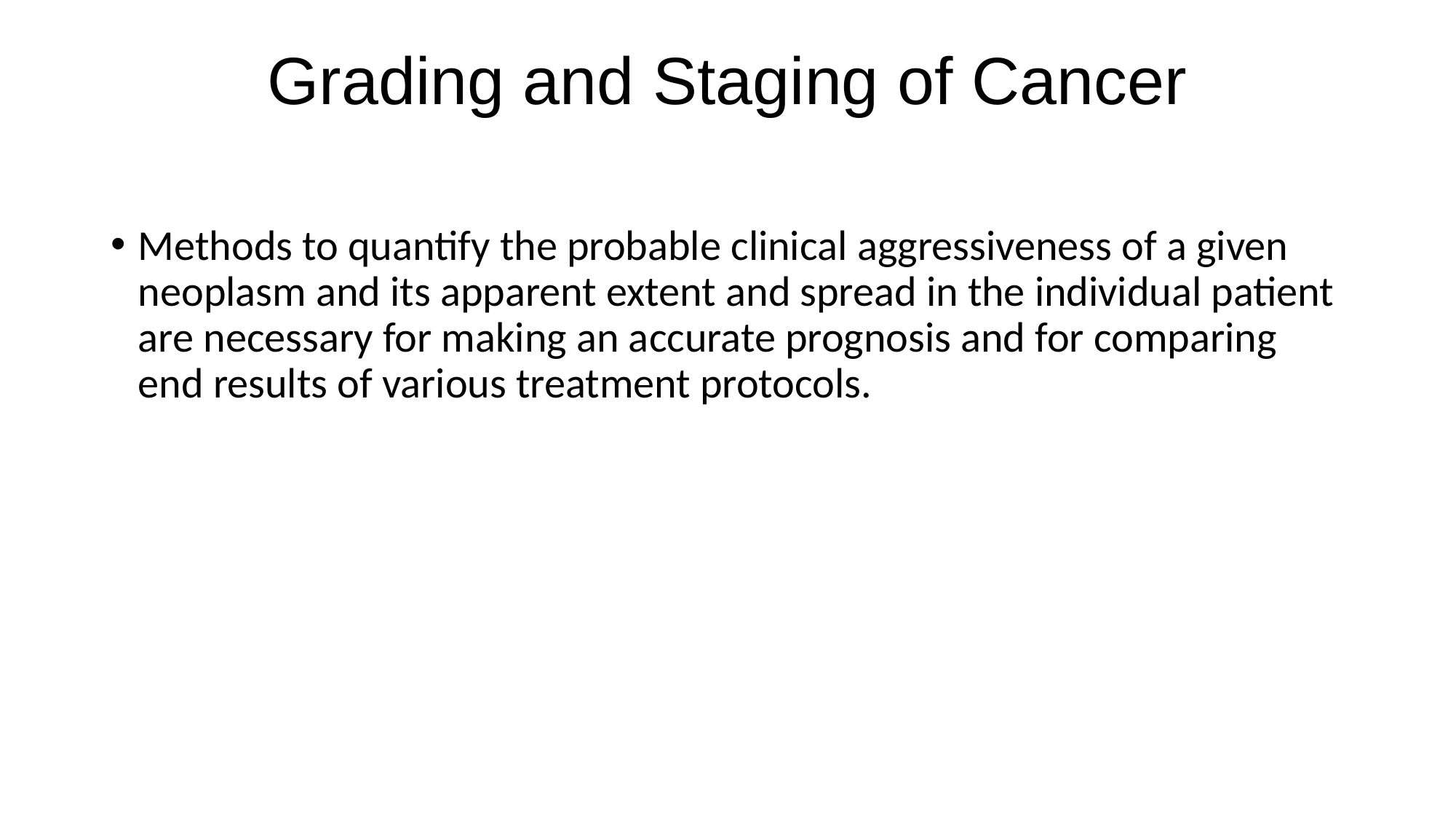

# Grading and Staging of Cancer
Methods to quantify the probable clinical aggressiveness of a given neoplasm and its apparent extent and spread in the individual patient are necessary for making an accurate prognosis and for comparing end results of various treatment protocols.